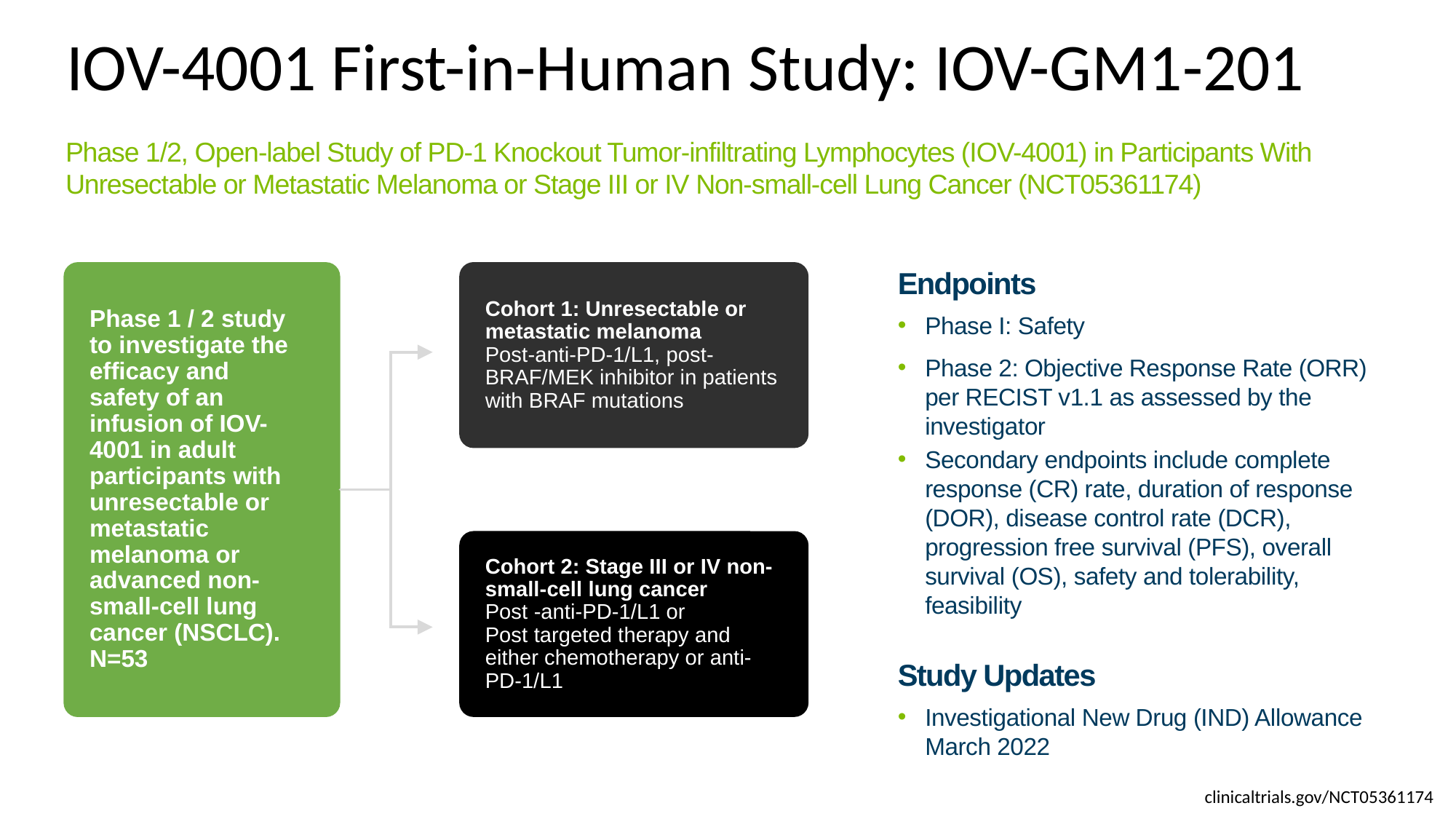

# IOV-4001 First-in-Human Study: IOV-GM1-201
Phase 1/2, Open-label Study of PD-1 Knockout Tumor-infiltrating Lymphocytes (IOV-4001) in Participants With Unresectable or Metastatic Melanoma or Stage III or IV Non-small-cell Lung Cancer (NCT05361174)
Endpoints
Phase I: Safety
Phase 2: Objective Response Rate (ORR) per RECIST v1.1 as assessed by the investigator
Secondary endpoints include complete response (CR) rate, duration of response (DOR), disease control rate (DCR), progression free survival (PFS), overall survival (OS), safety and tolerability, feasibility
Study Updates
Investigational New Drug (IND) Allowance March 2022
Phase 1 / 2 study to investigate the efficacy and safety of an infusion of IOV-4001 in adult participants with unresectable or metastatic melanoma or advanced non-small-cell lung cancer (NSCLC).
N=53
Cohort 1: Unresectable or metastatic melanoma
Post-anti-PD-1/L1, post-BRAF/MEK inhibitor in patients with BRAF mutations

Cohort 2: Stage III or IV non-small-cell lung cancer
Post -anti-PD-1/L1 or
Post targeted therapy and either chemotherapy or anti-PD-1/L1
clinicaltrials.gov/NCT05361174